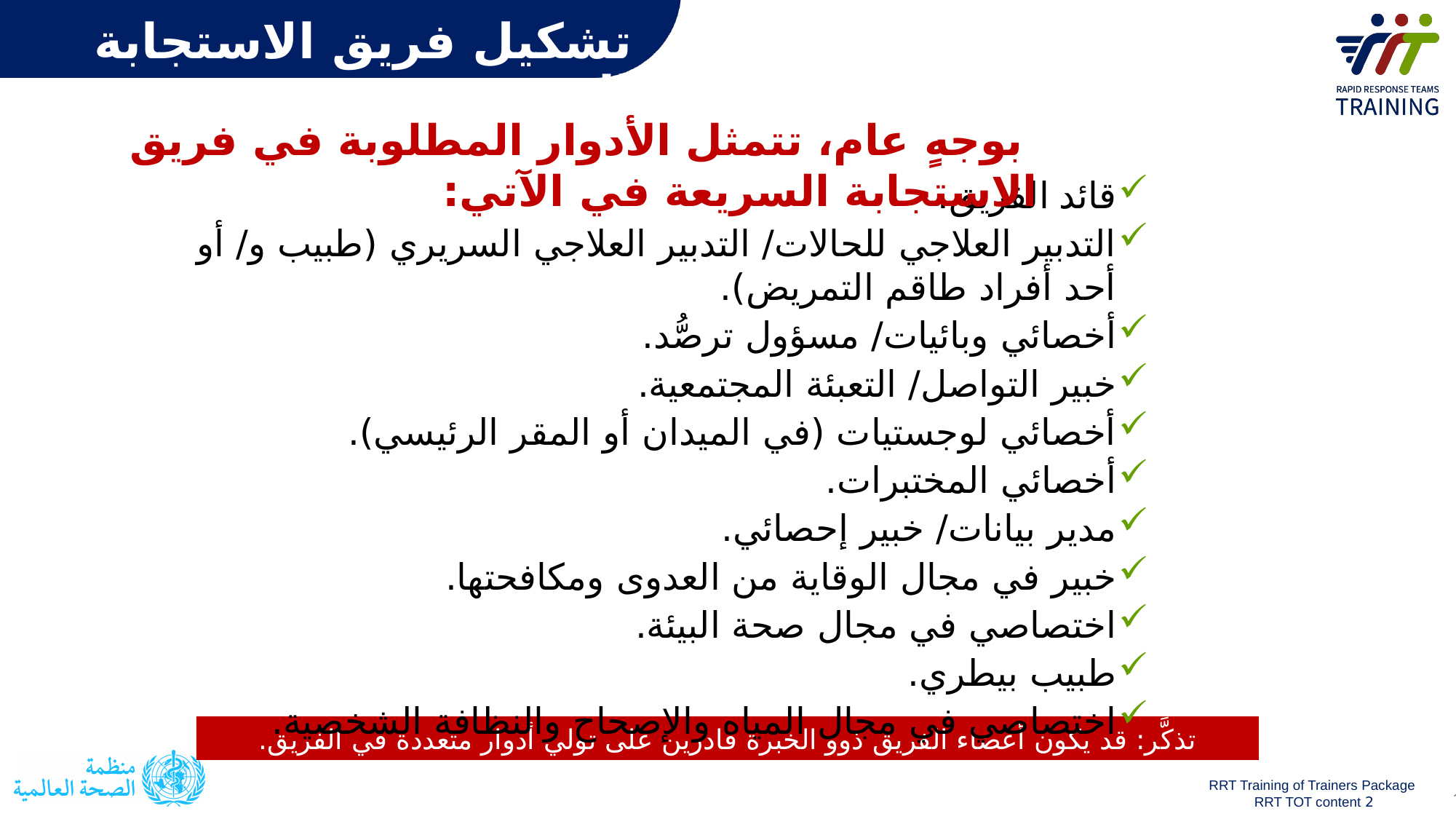

تشكيل فريق الاستجابة السريعة
 بوجهٍ عام، تتمثل الأدوار المطلوبة في فريق الاستجابة السريعة في الآتي:
قائد الفريق.
التدبير العلاجي للحالات/ التدبير العلاجي السريري (طبيب و/ أو أحد أفراد طاقم التمريض).
أخصائي وبائيات/ مسؤول ترصُّد.
خبير التواصل/ التعبئة المجتمعية.
أخصائي لوجستيات (في الميدان أو المقر الرئيسي).
أخصائي المختبرات.
مدير بيانات/ خبير إحصائي.
خبير في مجال الوقاية من العدوى ومكافحتها.
اختصاصي في مجال صحة البيئة.
طبيب بيطري.
اختصاصي في مجال المياه والإصحاح والنظافة الشخصية.
تذكَّر: قد يكون أعضاء الفريق ذوو الخبرة قادرين على تولي أدوار متعددة في الفريق.